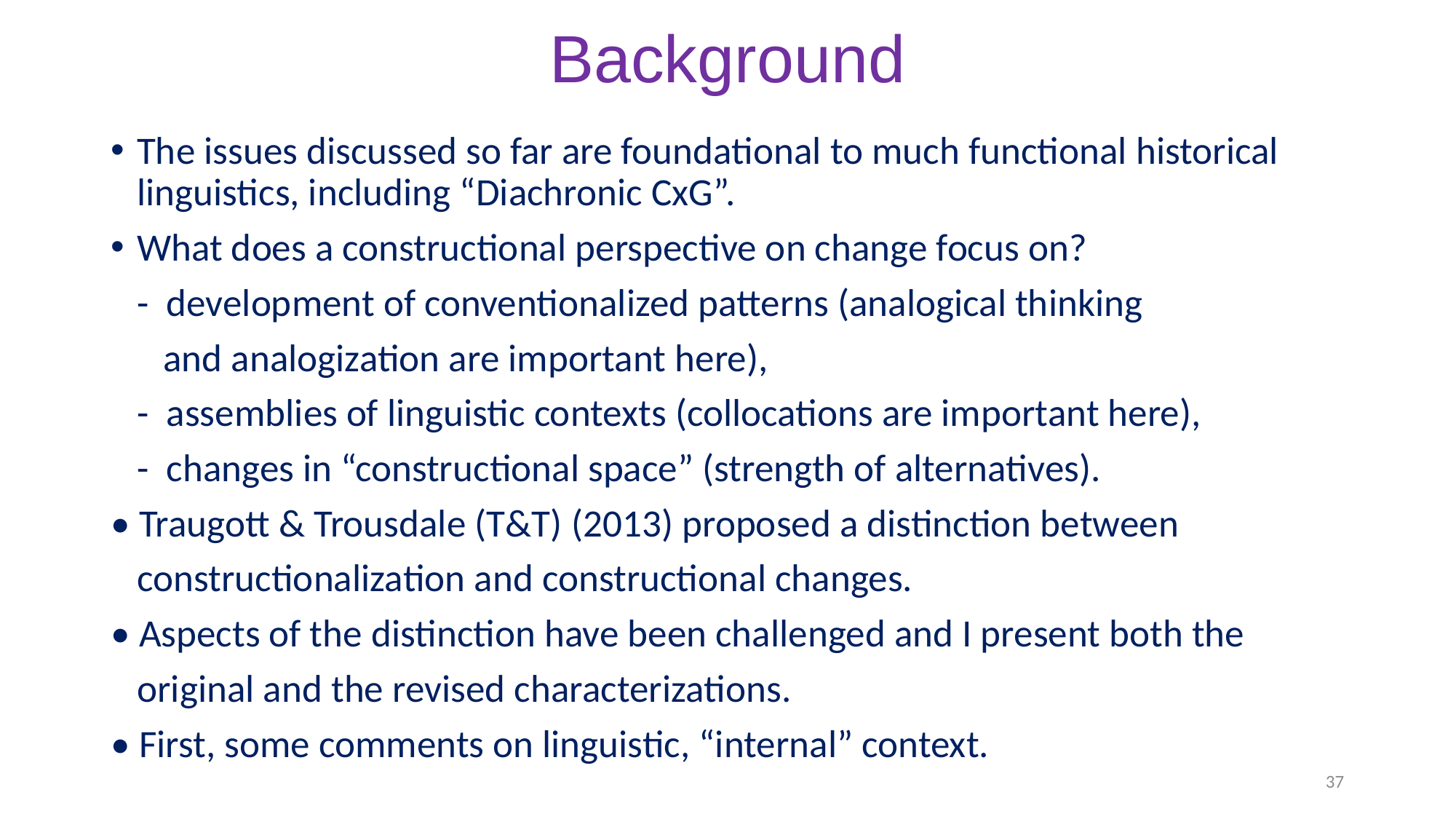

# Background
The issues discussed so far are foundational to much functional historical linguistics, including “Diachronic CxG”.
What does a constructional perspective on change focus on?
   -  development of conventionalized patterns (analogical thinking
      and analogization are important here),
   -  assemblies of linguistic contexts (collocations are important here),
   -  changes in “constructional space” (strength of alternatives).
• Traugott & Trousdale (T&T) (2013) proposed a distinction between
   constructionalization and constructional changes.
• Aspects of the distinction have been challenged and I present both the
   original and the revised characterizations.
• First, some comments on linguistic, “internal” context.

37